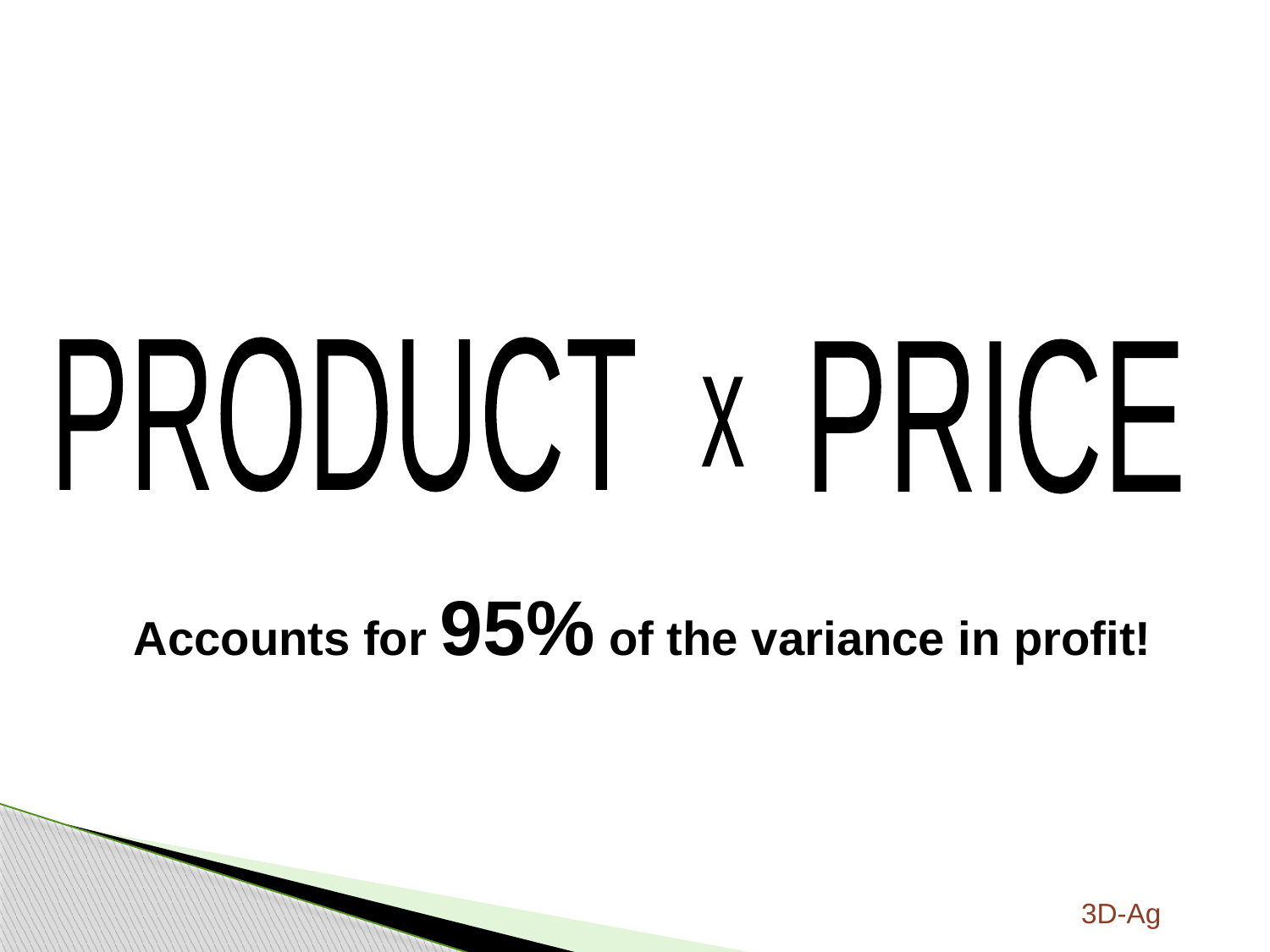

#

Accounts for 95% of the variance in profit!
PRODUCT
PRICE
x
3D-Ag